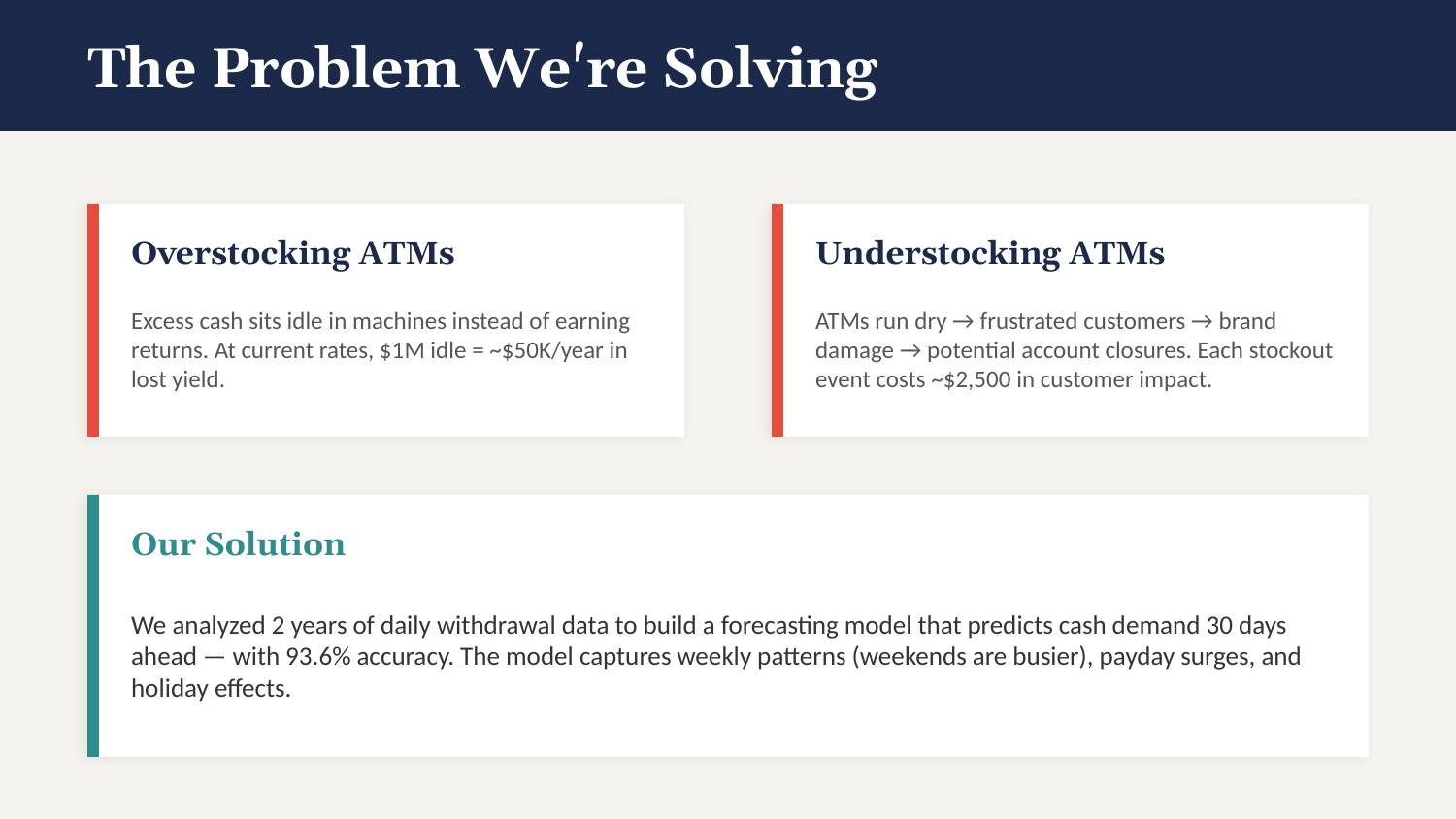

The Problem We're Solving

Overstocking ATMs
Understocking ATMs
Excess cash sits idle in machines instead of earning returns. At current rates, $1M idle = ~$50K/year in lost yield.
ATMs run dry → frustrated customers → brand damage → potential account closures. Each stockout event costs ~$2,500 in customer impact.

Our Solution
We analyzed 2 years of daily withdrawal data to build a forecasting model that predicts cash demand 30 days ahead — with 93.6% accuracy. The model captures weekly patterns (weekends are busier), payday surges, and holiday effects.